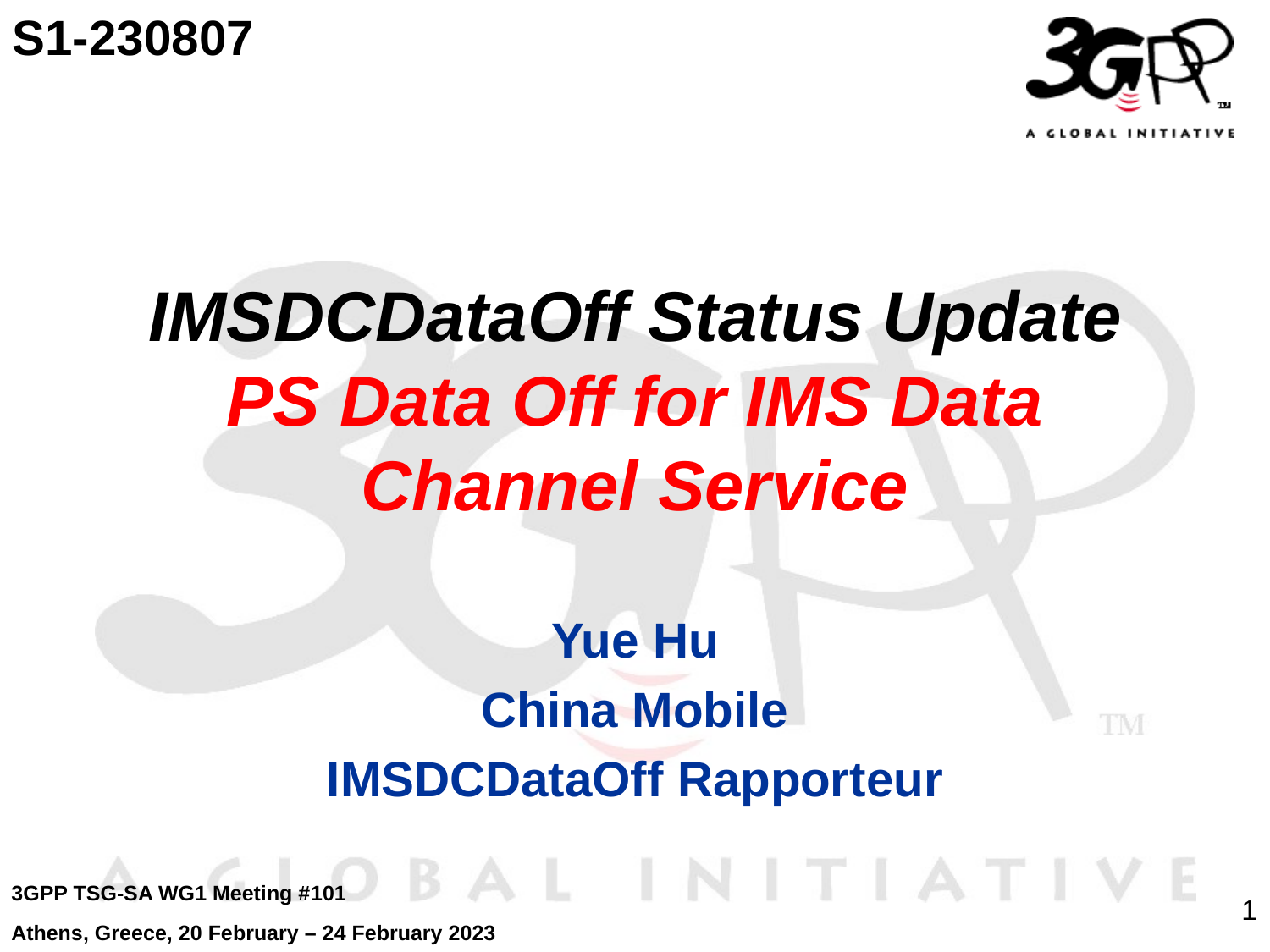

S1-230807
# IMSDCDataOff Status Update PS Data Off for IMS Data Channel Service
Yue Hu
China Mobile
IMSDCDataOff Rapporteur
3GPP TSG-SA WG1 Meeting #101
Athens, Greece, 20 February – 24 February 2023
1